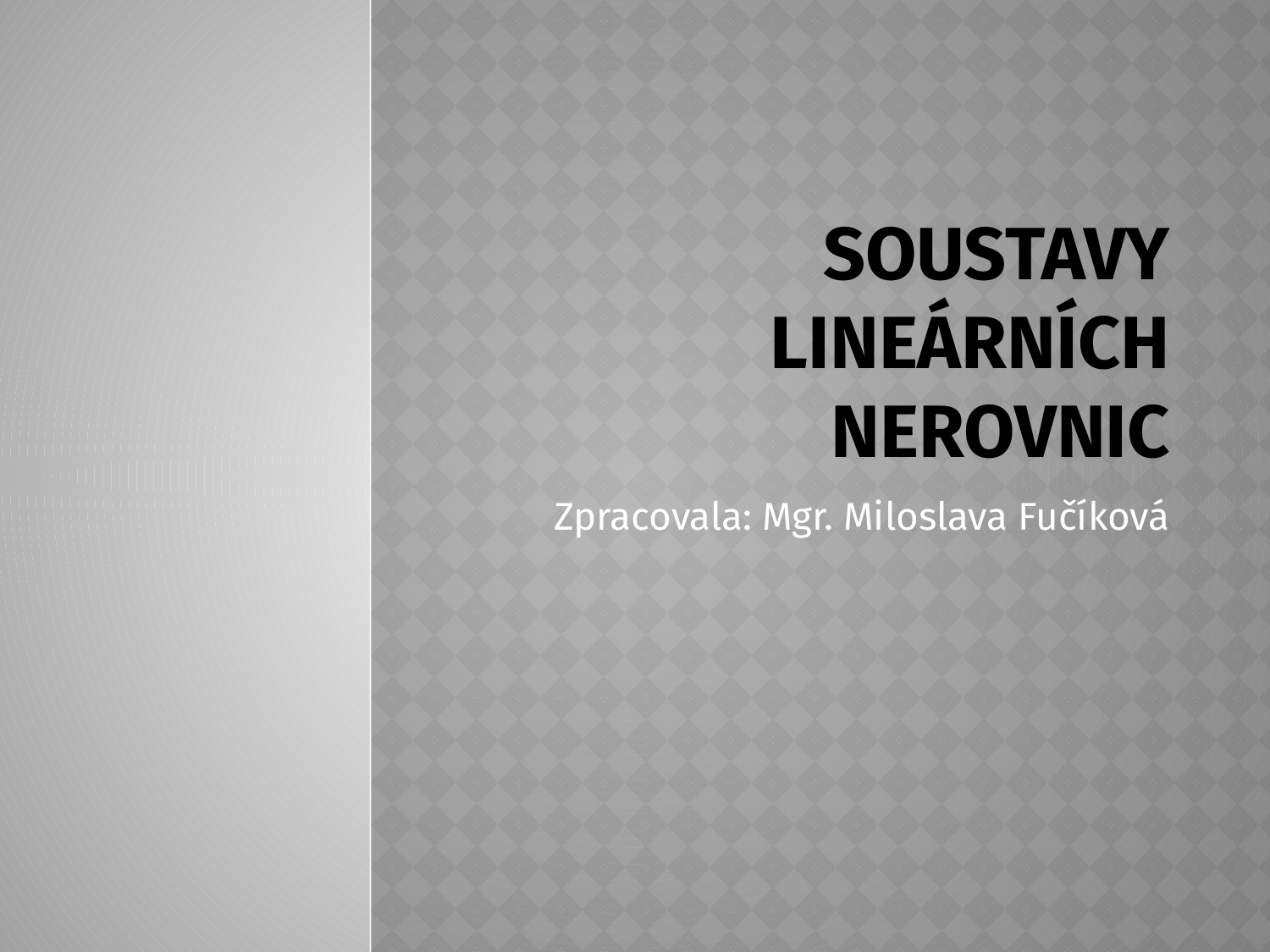

# Soustavy Lineárních nerovnic
Zpracovala: Mgr. Miloslava Fučíková